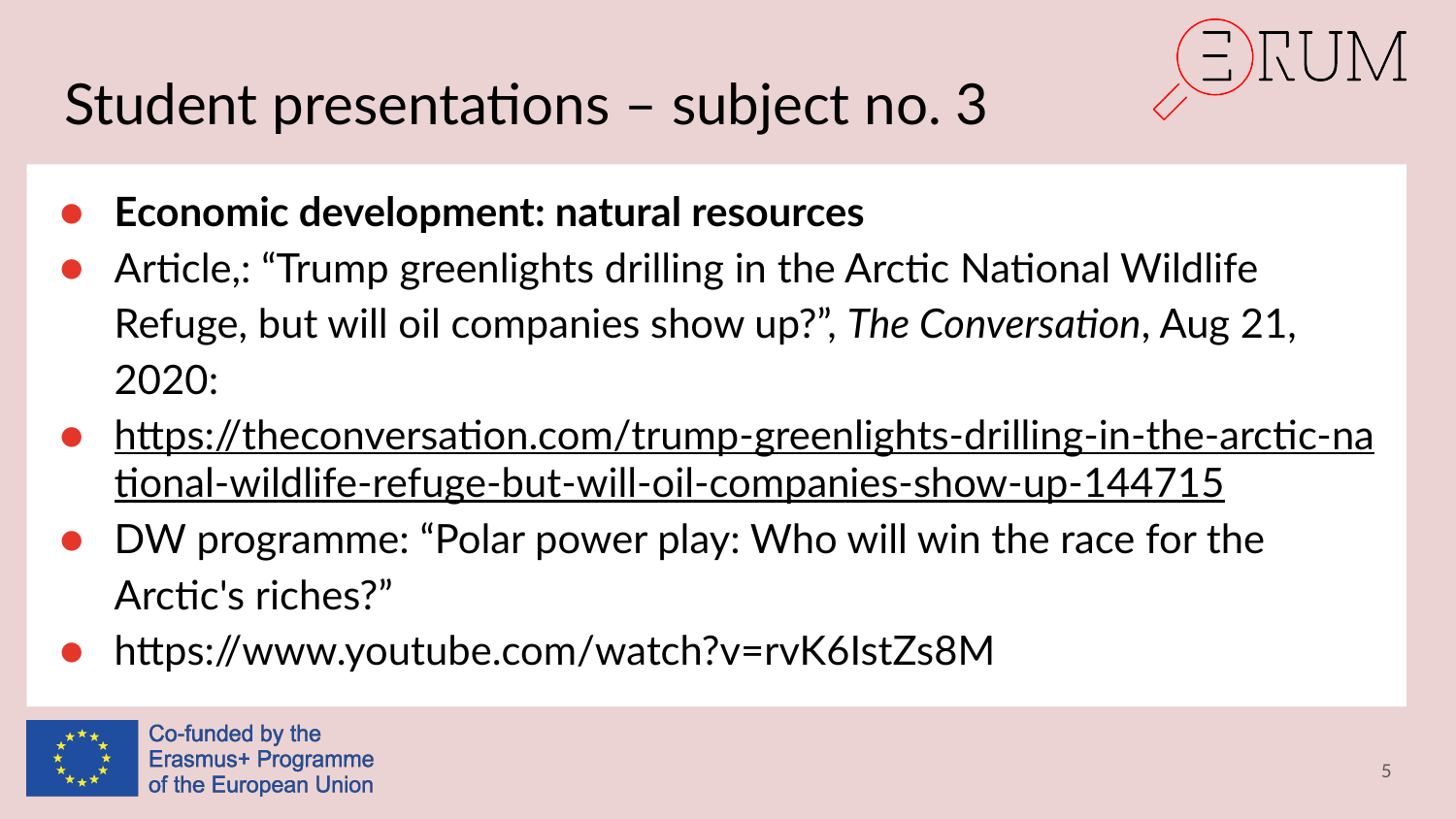

# Student presentations – subject no. 3
Economic development: natural resources
Article,: “Trump greenlights drilling in the Arctic National Wildlife Refuge, but will oil companies show up?”, The Conversation, Aug 21, 2020:
https://theconversation.com/trump-greenlights-drilling-in-the-arctic-national-wildlife-refuge-but-will-oil-companies-show-up-144715
DW programme: “Polar power play: Who will win the race for the Arctic's riches?”
https://www.youtube.com/watch?v=rvK6IstZs8M

5